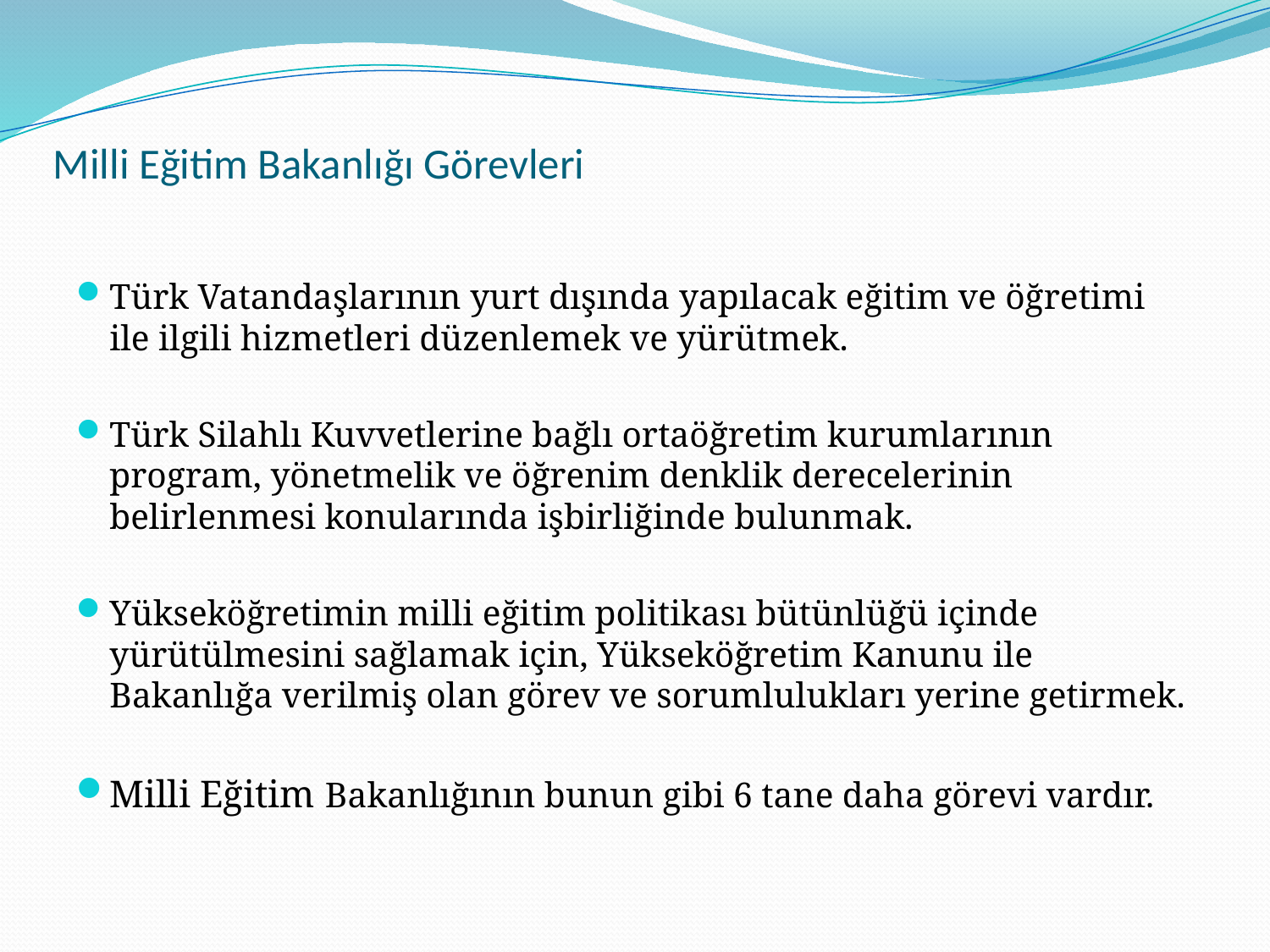

# Milli Eğitim Bakanlığı Görevleri
Türk Vatandaşlarının yurt dışında yapılacak eğitim ve öğretimi ile ilgili hizmetleri düzenlemek ve yürütmek.

Türk Silahlı Kuvvetlerine bağlı ortaöğretim kurumlarının program, yönetmelik ve öğrenim denklik derecelerinin belirlenmesi konularında işbirliğinde bulunmak.

Yükseköğretimin milli eğitim politikası bütünlüğü içinde yürütülmesini sağlamak için, Yükseköğretim Kanunu ile Bakanlığa verilmiş olan görev ve sorumlulukları yerine getirmek.

Milli Eğitim Bakanlığının bunun gibi 6 tane daha görevi vardır.